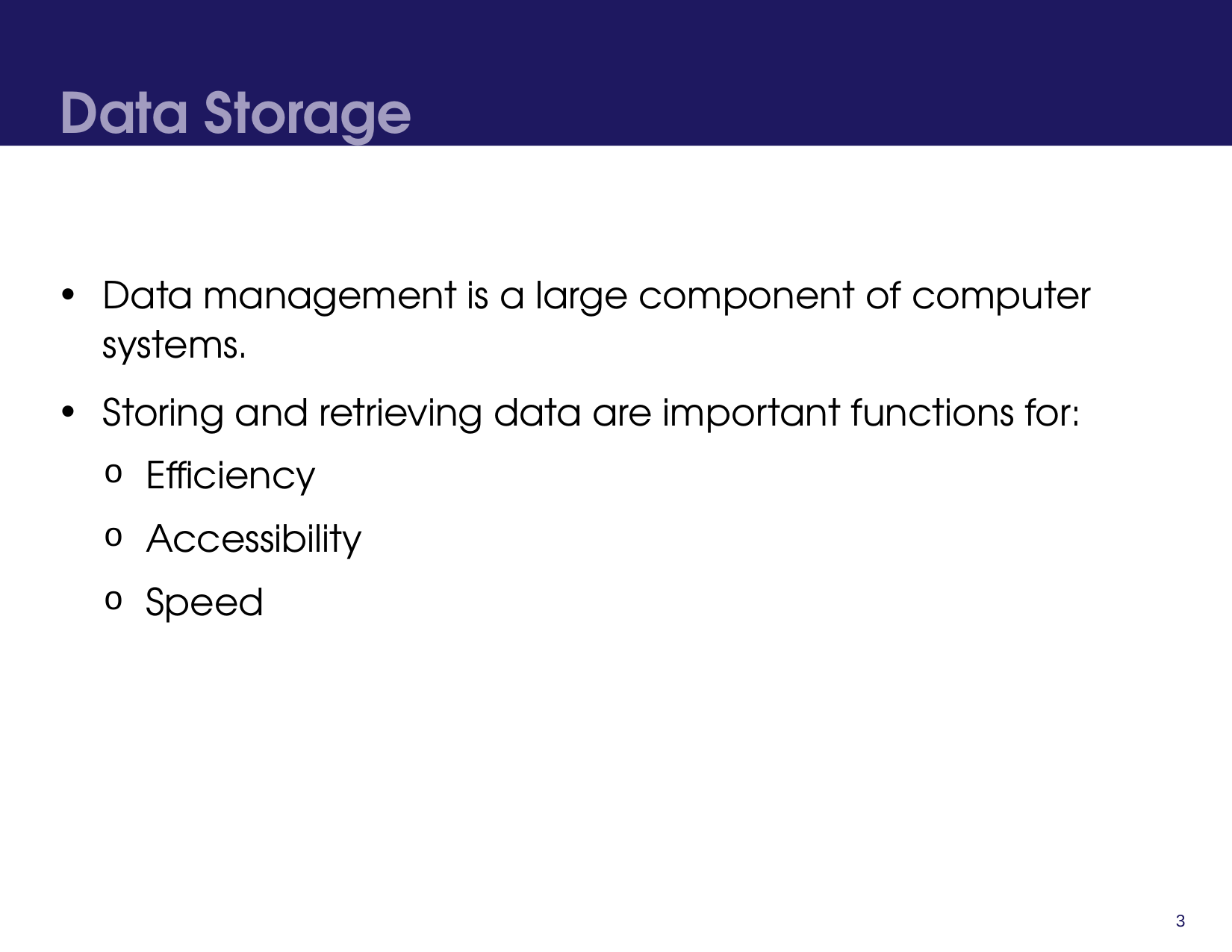

# Data Storage
Data management is a large component of computer systems.
Storing and retrieving data are important functions for:
Efficiency
Accessibility
Speed
3